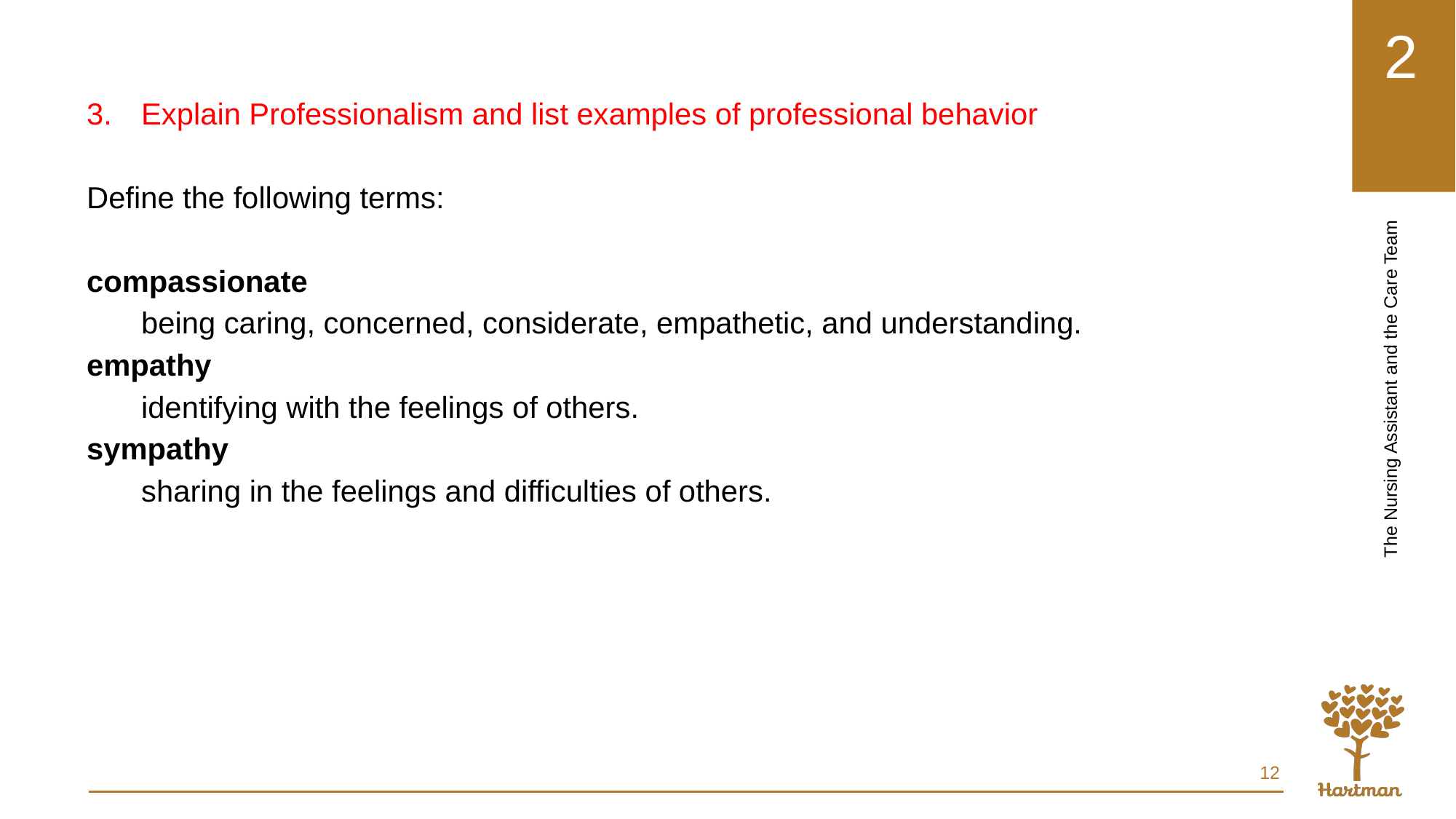

Explain Professionalism and list examples of professional behavior

Define the following terms:

compassionate
being caring, concerned, considerate, empathetic, and understanding.
empathy
identifying with the feelings of others.
sympathy
sharing in the feelings and difficulties of others.

12